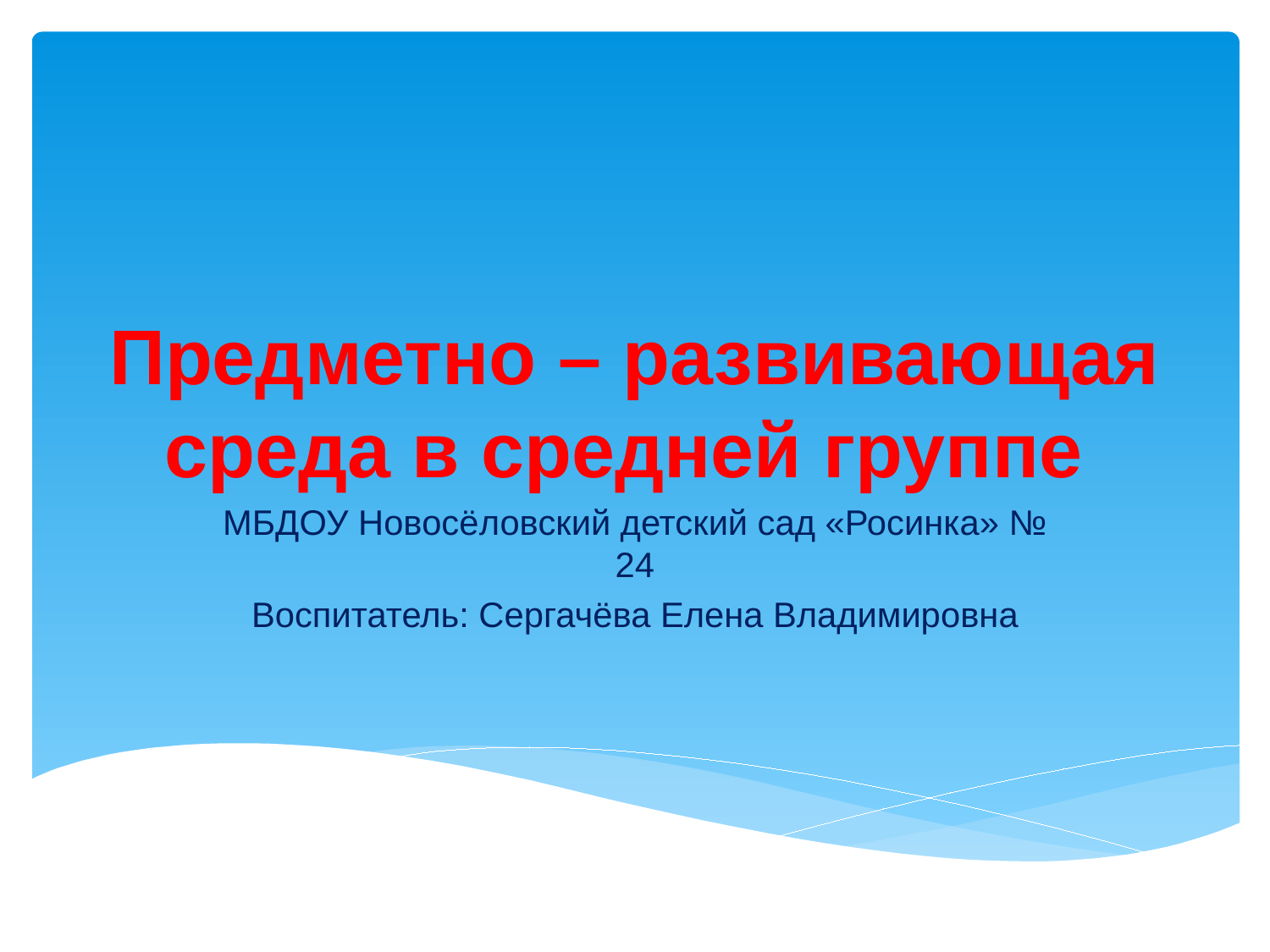

# Предметно – развивающая среда в средней группе
МБДОУ Новосёловский детский сад «Росинка» № 24
Воспитатель: Сергачёва Елена Владимировна